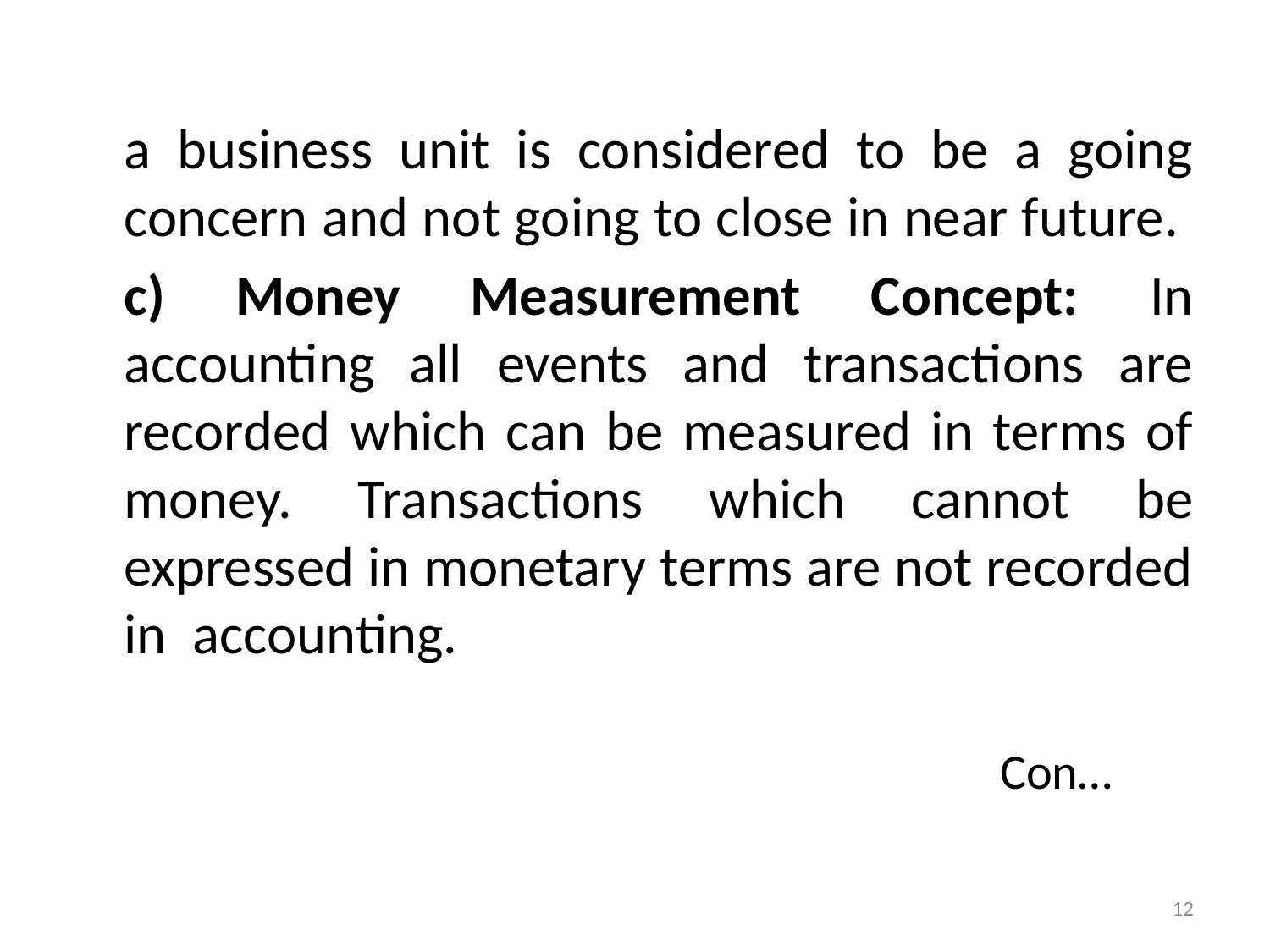

a business unit is considered to be a going concern and not going to close in near future.
	c) Money Measurement Concept: In accounting all events and transactions are recorded which can be measured in terms of money. Transactions which cannot be expressed in monetary terms are not recorded in accounting.   																				         Con…

12